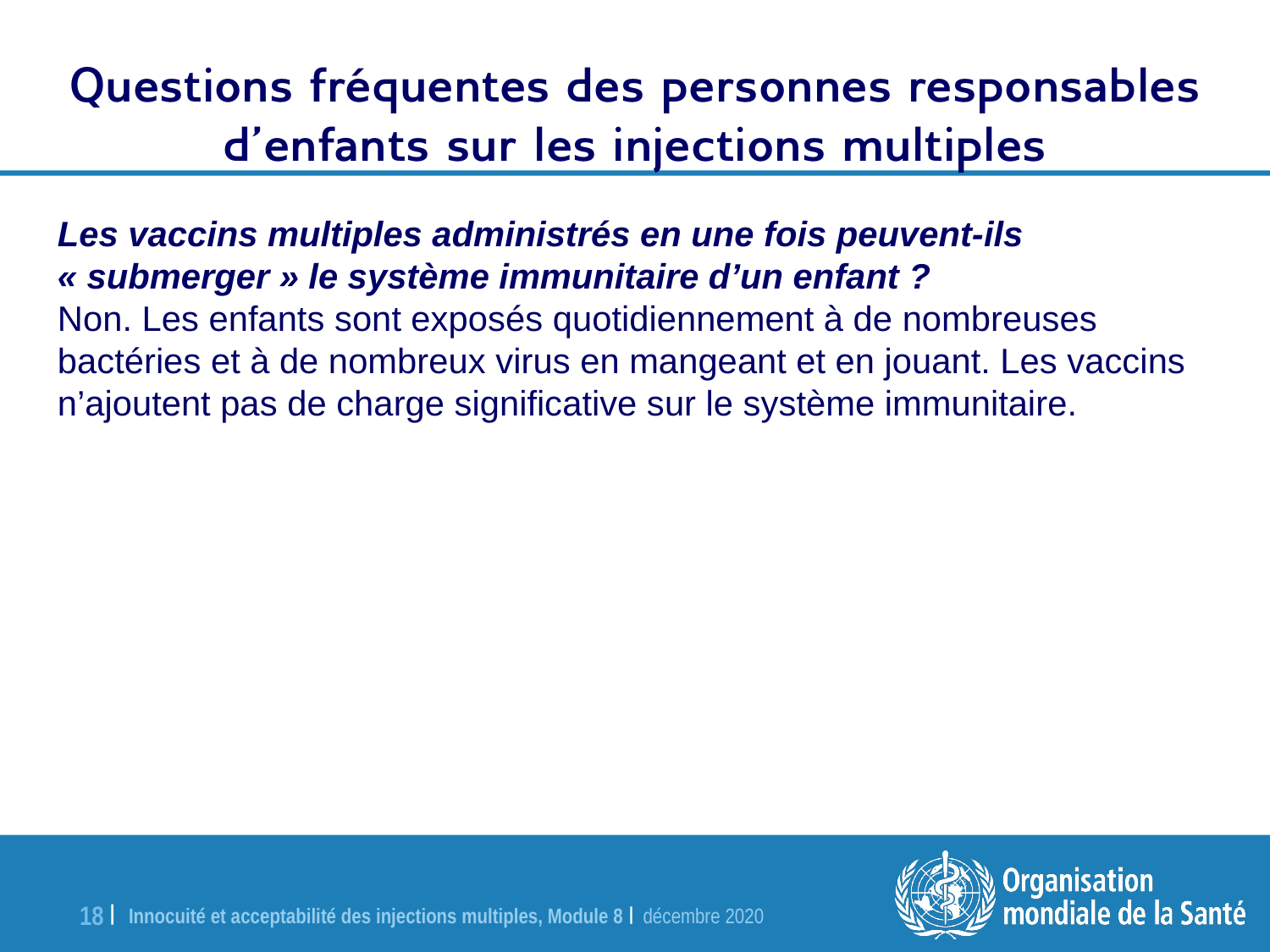

Questions fréquentes des personnes responsables d’enfants sur les injections multiples
Les vaccins multiples administrés en une fois peuvent-ils « submerger » le système immunitaire d’un enfant ?
Non. Les enfants sont exposés quotidiennement à de nombreuses bactéries et à de nombreux virus en mangeant et en jouant. Les vaccins n’ajoutent pas de charge significative sur le système immunitaire.